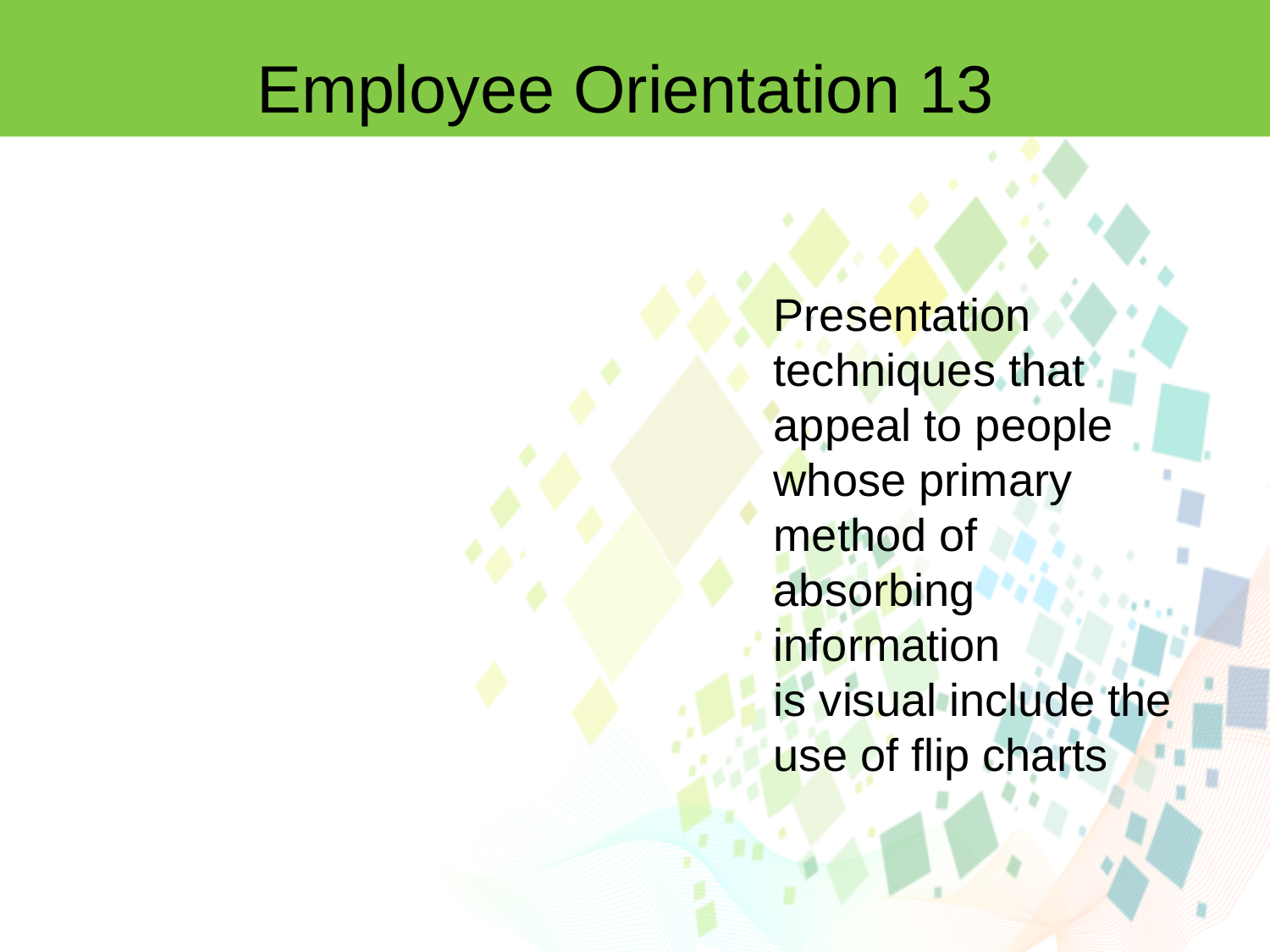

Employee Orientation 13
Presentation
techniques that appeal to people whose primary method of absorbing information
is visual include the use of flip charts